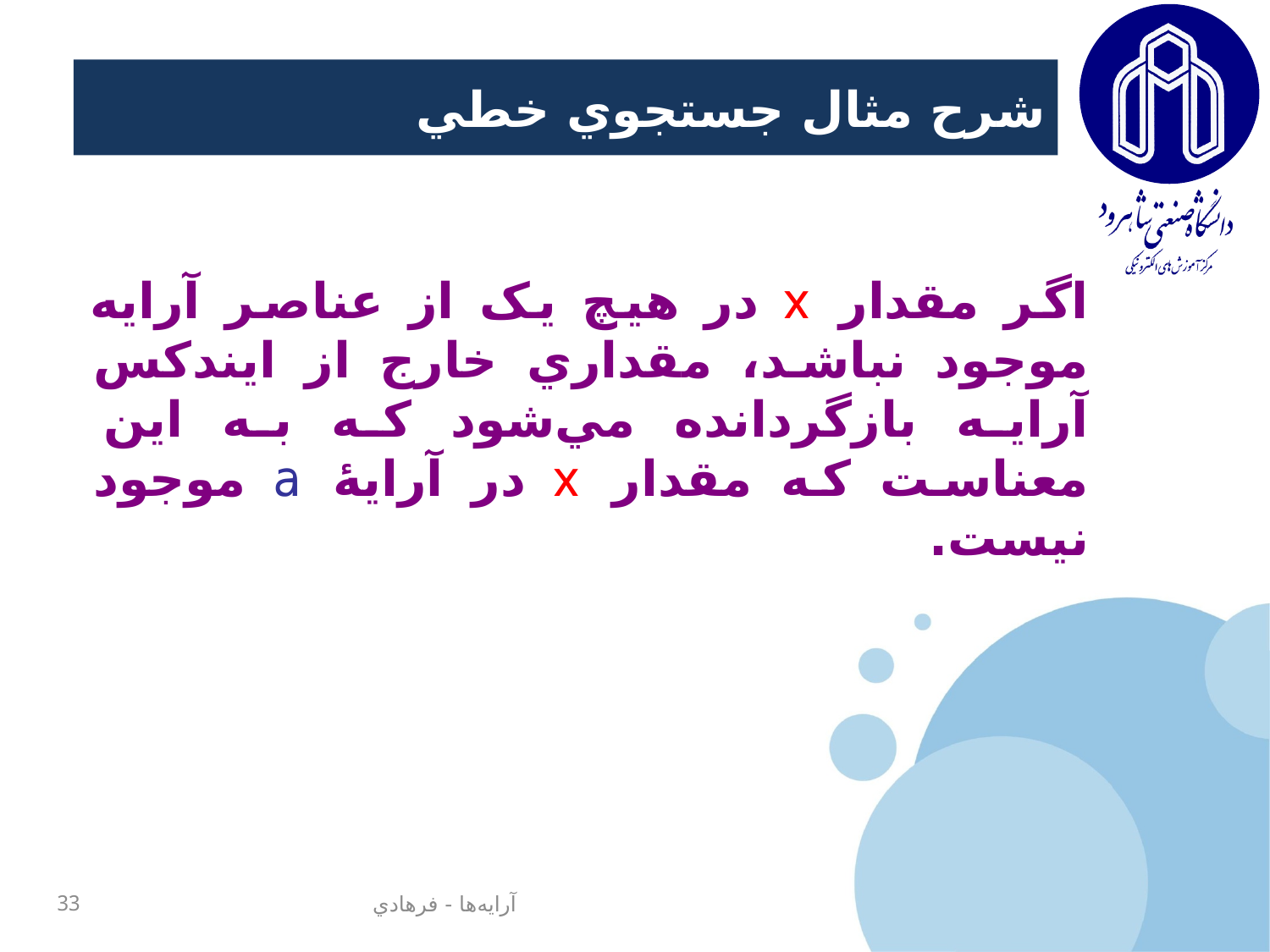

# شرح مثال جستجوي خطي
اگر مقدار x در هيچ يک از عناصر آرايه موجود نباشد، مقداري خارج از ايندکس آرايه بازگردانده مي‌شود که به اين معناست که مقدار x در آرايۀ a موجود نيست.

33
آرايه‌ها - فرهادي